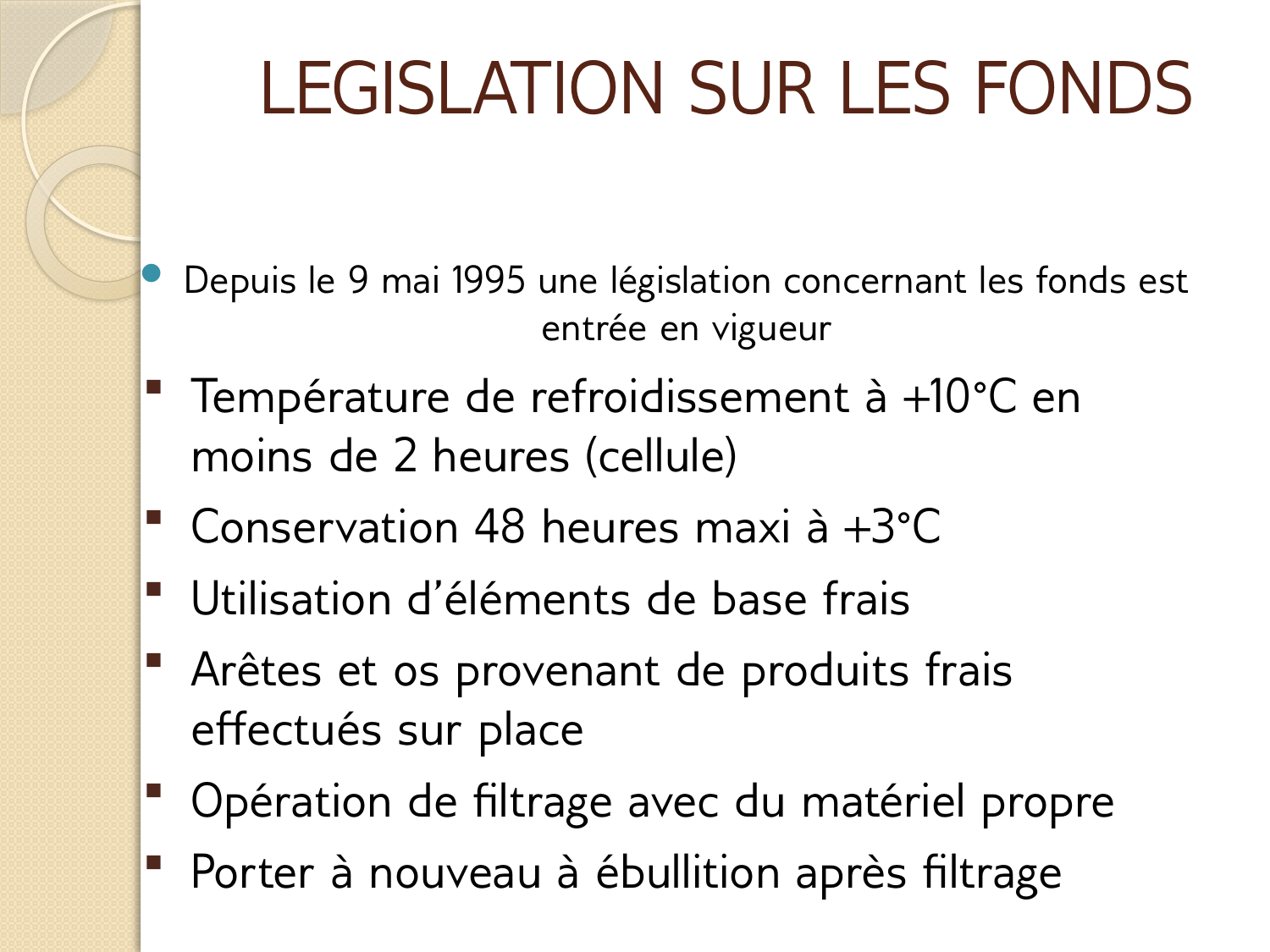

# LEGISLATION SUR LES FONDS
Depuis le 9 mai 1995 une législation concernant les fonds est entrée en vigueur
Température de refroidissement à +10°C en moins de 2 heures (cellule)
Conservation 48 heures maxi à +3°C
Utilisation d’éléments de base frais
Arêtes et os provenant de produits frais effectués sur place
Opération de filtrage avec du matériel propre
Porter à nouveau à ébullition après filtrage